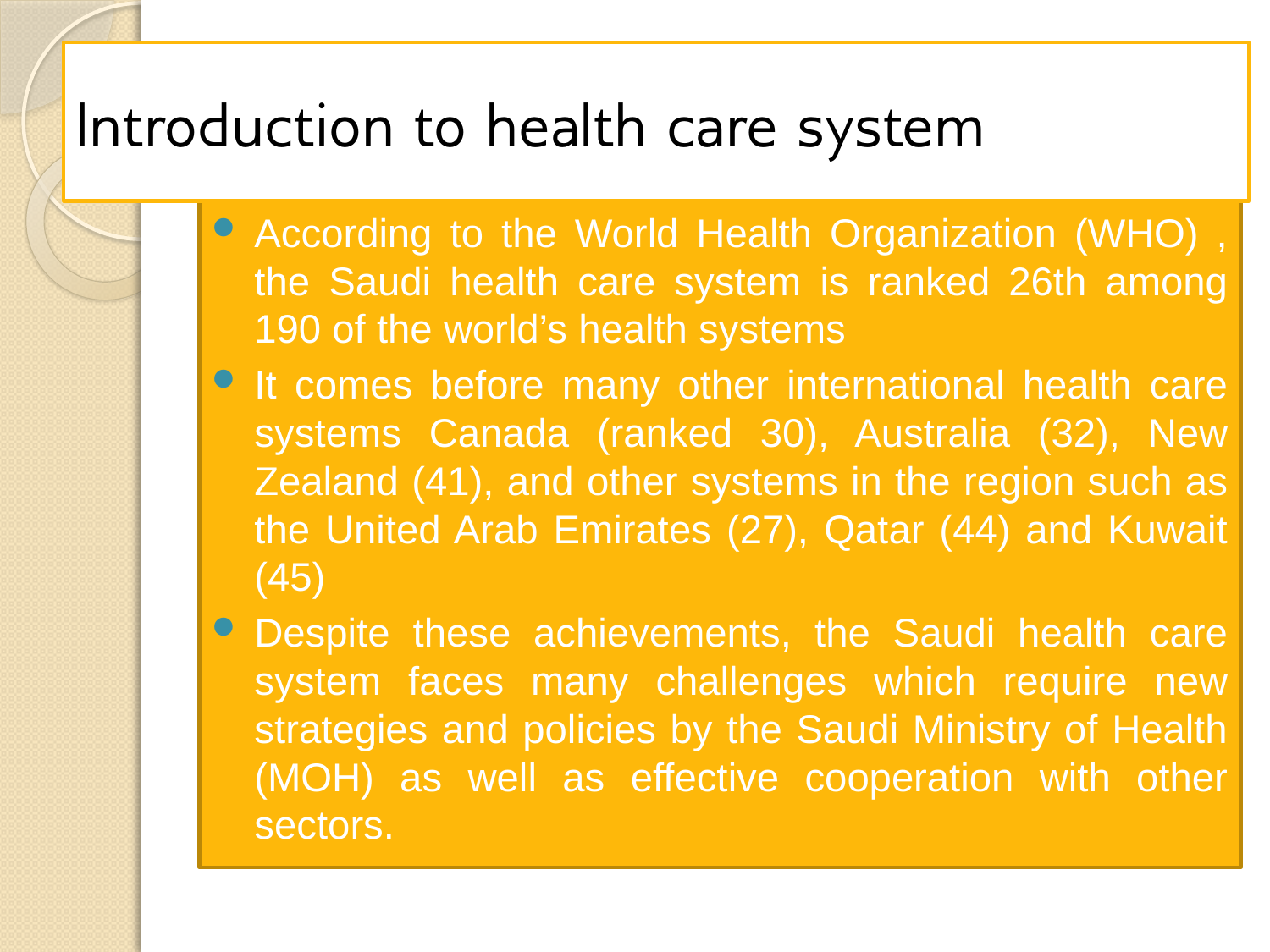

# Introduction to health care system
According to the World Health Organization (WHO) , the Saudi health care system is ranked 26th among 190 of the world’s health systems
It comes before many other international health care systems Canada (ranked 30), Australia (32), New Zealand (41), and other systems in the region such as the United Arab Emirates (27), Qatar (44) and Kuwait (45)
Despite these achievements, the Saudi health care system faces many challenges which require new strategies and policies by the Saudi Ministry of Health (MOH) as well as effective cooperation with other sectors.